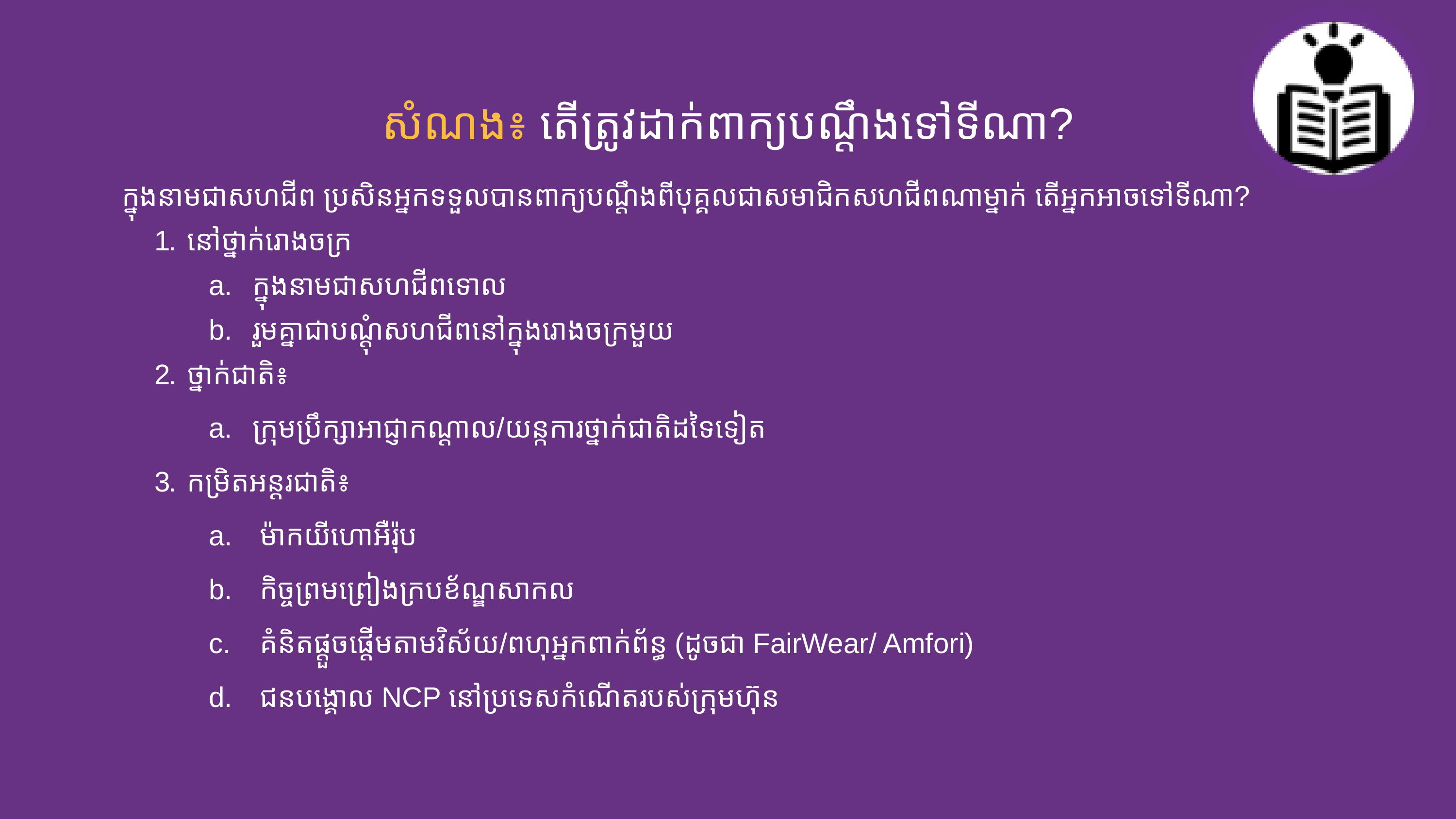

សំណង៖ តើត្រូវដាក់ពាក្យបណ្ដឹងទៅទីណា?
ក្នុងនាមជាសហជីព​ ប្រសិនអ្នកទទួលបានពាក្យបណ្ដឹងពីបុគ្គលជាសមាជិកសហជីពណាម្នាក់ តើអ្នកអាចទៅទីណា?  ​
នៅថ្នាក់រោងចក្រ
ក្នុងនាមជាសហជីពទោល
រួមគ្នាជាបណ្ដុំសហជីពនៅក្នុងរោងចក្រមួយ
ថ្នាក់ជាតិ៖
ក្រុមប្រឹក្សាអាជ្ញាកណ្ដាល/យន្កការថ្នាក់ជាតិដទៃទៀត ​
កម្រិតអន្តរជាតិ៖
 ម៉ាកយីហោអឺរ៉ុប ​
 កិច្ចព្រមព្រៀងក្របខ័ណ្ឌសាកល ​
 គំនិតផ្ដួចផ្ដើមតាមវិស័យ/ពហុអ្នកពាក់ព័ន្ធ (ដូចជា FairWear/ Amfori)
 ជនបង្គោល NCP នៅប្រទេសកំណើតរបស់ក្រុមហ៊ុន ​